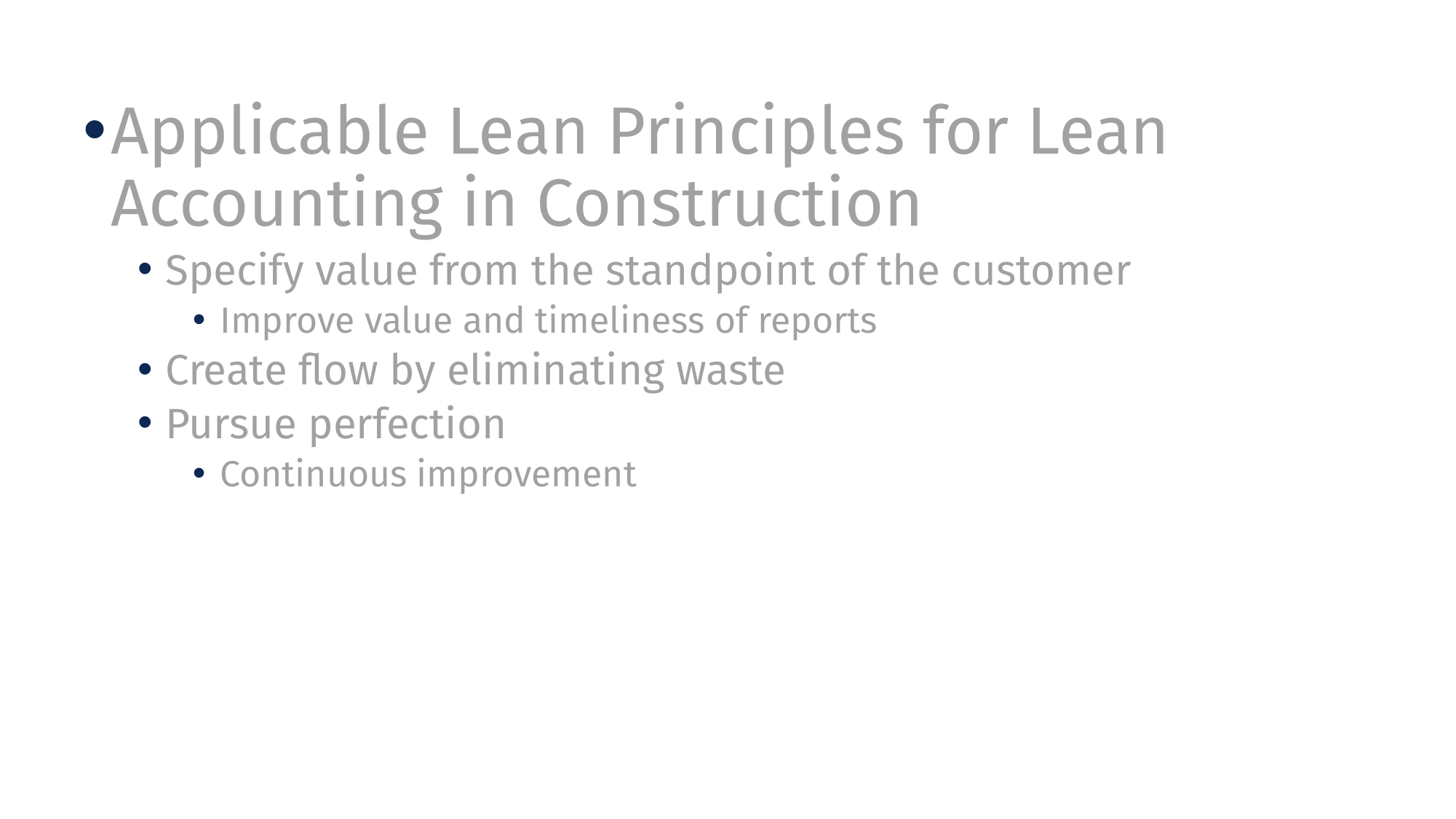

Applicable Lean Principles for Lean Accounting in Construction
Specify value from the standpoint of the customer
Improve value and timeliness of reports
Create flow by eliminating waste
Pursue perfection
Continuous improvement